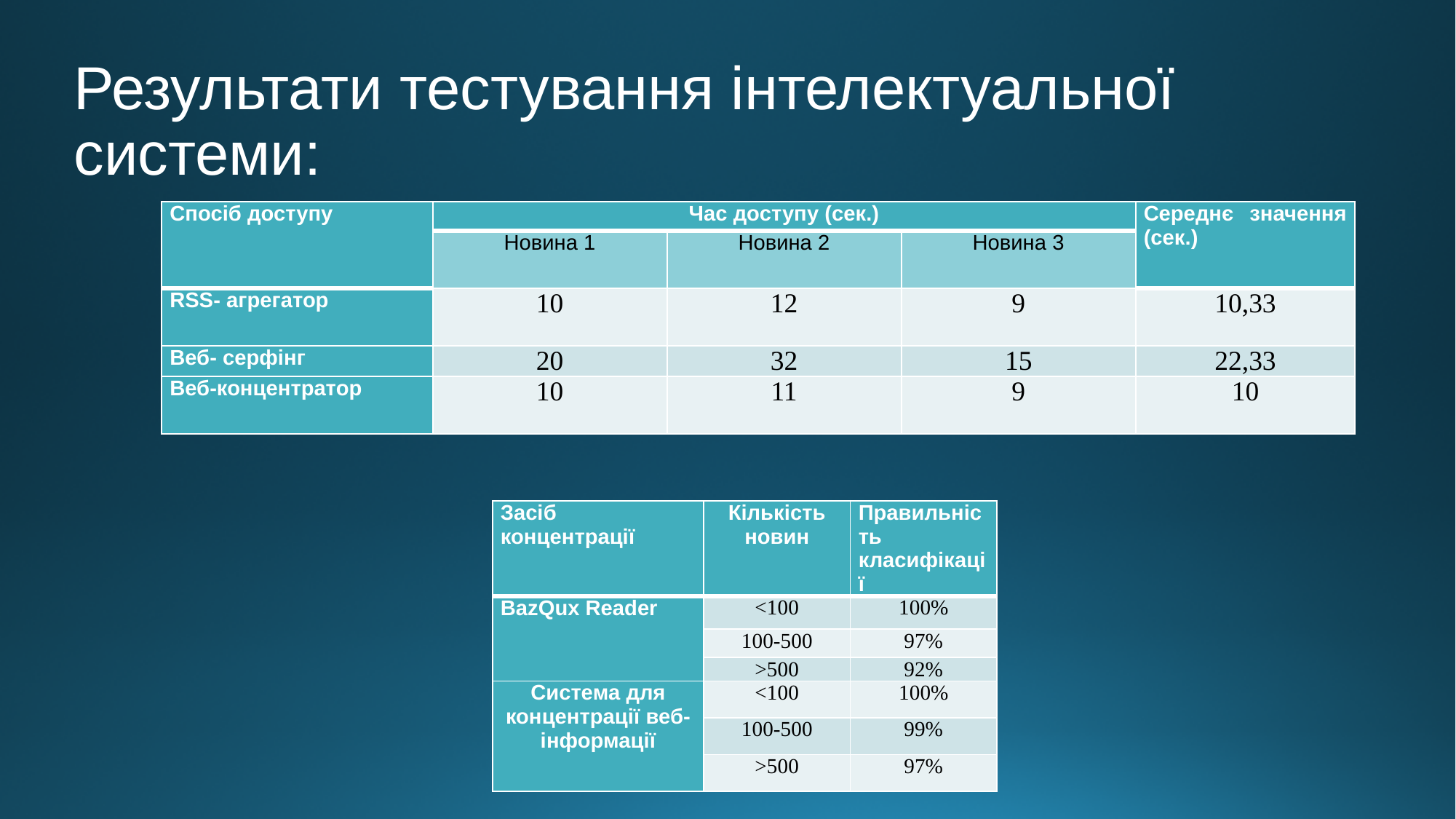

# Результати тестування інтелектуальної системи:
| Спосіб доступу | Час доступу (сек.) |  |  | Середнє значення (сек.) |
| --- | --- | --- | --- | --- |
|  | Новина 1 | Новина 2 | Новина 3 |  |
| RSS- агрегатор | 10 | 12 | 9 | 10,33 |
| Веб- серфінг | 20 | 32 | 15 | 22,33 |
| Веб-концентратор | 10 | 11 | 9 | 10 |
| Засіб концентрації | Кількість новин | Правильність класифікації |
| --- | --- | --- |
| BazQux Reader | <100 | 100% |
|  | 100-500 | 97% |
|  | >500 | 92% |
| Система для концентрації веб-інформації | <100 | 100% |
|  | 100-500 | 99% |
|  | >500 | 97% |